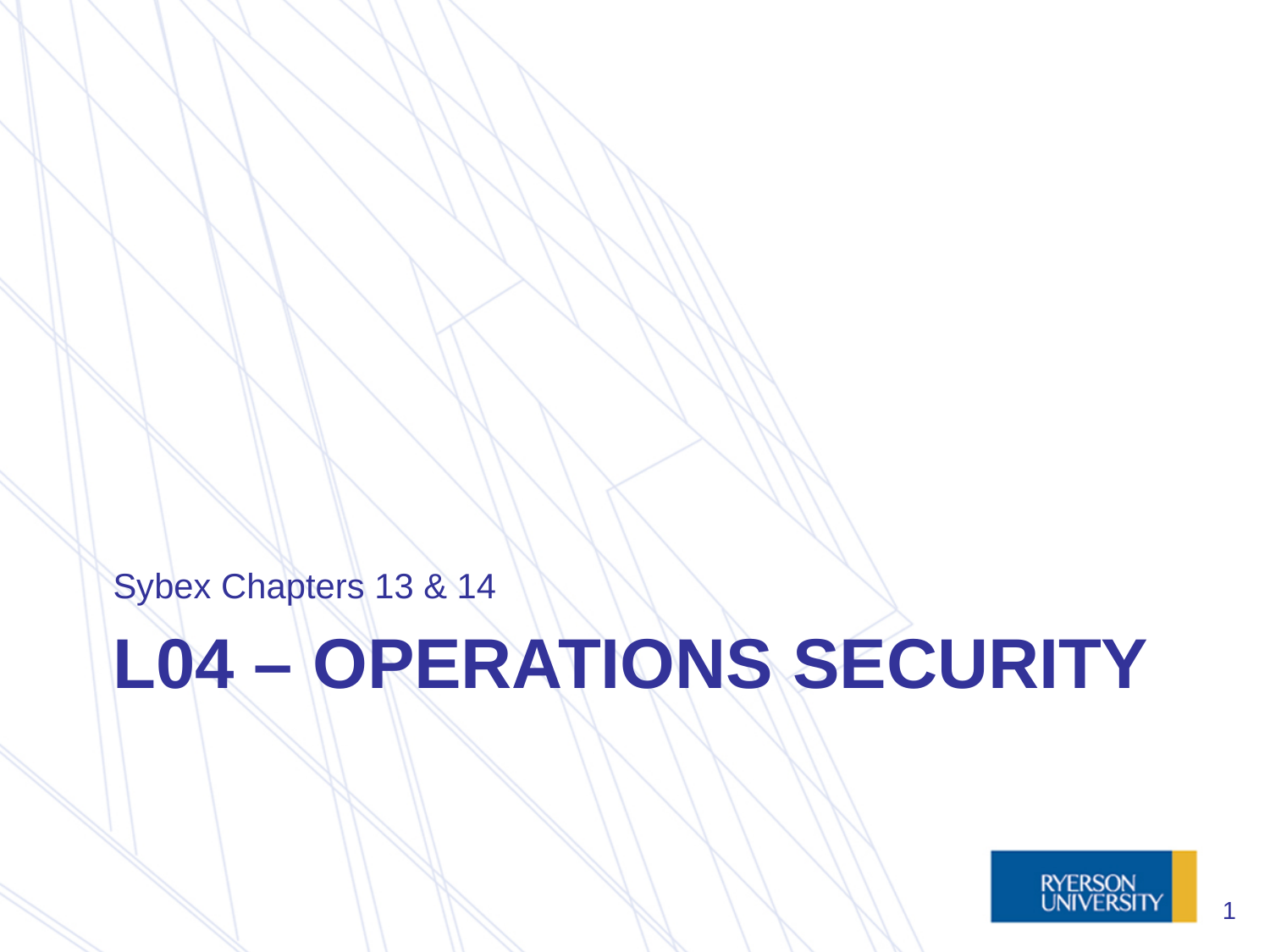

Sybex Chapters 13 & 14
# L04 – Operations Security
1